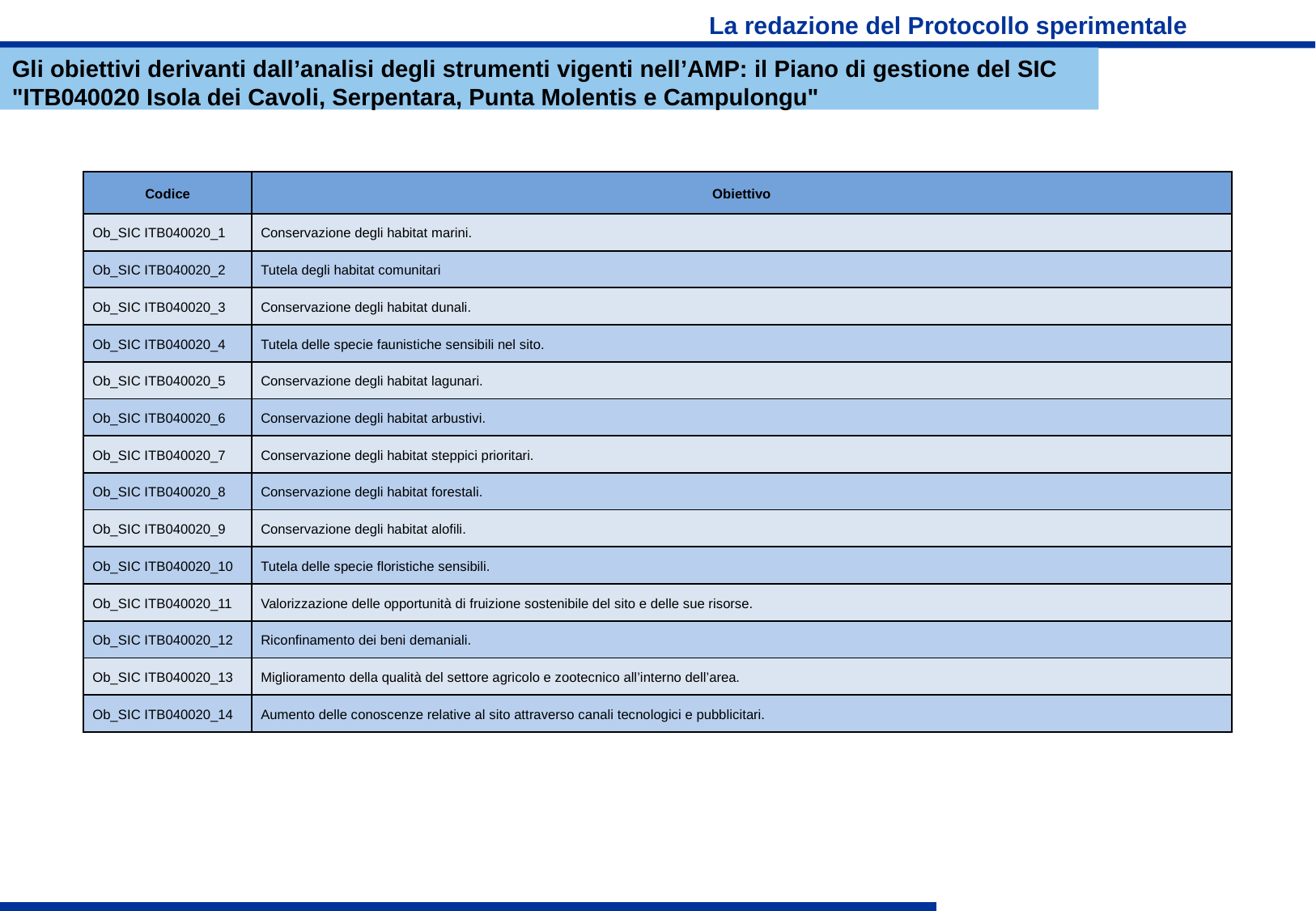

# La redazione del Protocollo sperimentale
Gli obiettivi derivanti dall’analisi degli strumenti vigenti nell’AMP: il Piano di gestione del SIC "ITB040020 Isola dei Cavoli, Serpentara, Punta Molentis e Campulongu"
| Codice | Obiettivo |
| --- | --- |
| Ob\_SIC ITB040020\_1 | Conservazione degli habitat marini. |
| Ob\_SIC ITB040020\_2 | Tutela degli habitat comunitari |
| Ob\_SIC ITB040020\_3 | Conservazione degli habitat dunali. |
| Ob\_SIC ITB040020\_4 | Tutela delle specie faunistiche sensibili nel sito. |
| Ob\_SIC ITB040020\_5 | Conservazione degli habitat lagunari. |
| Ob\_SIC ITB040020\_6 | Conservazione degli habitat arbustivi. |
| Ob\_SIC ITB040020\_7 | Conservazione degli habitat steppici prioritari. |
| Ob\_SIC ITB040020\_8 | Conservazione degli habitat forestali. |
| Ob\_SIC ITB040020\_9 | Conservazione degli habitat alofili. |
| Ob\_SIC ITB040020\_10 | Tutela delle specie floristiche sensibili. |
| Ob\_SIC ITB040020\_11 | Valorizzazione delle opportunità di fruizione sostenibile del sito e delle sue risorse. |
| Ob\_SIC ITB040020\_12 | Riconfinamento dei beni demaniali. |
| Ob\_SIC ITB040020\_13 | Miglioramento della qualità del settore agricolo e zootecnico all’interno dell’area. |
| Ob\_SIC ITB040020\_14 | Aumento delle conoscenze relative al sito attraverso canali tecnologici e pubblicitari. |